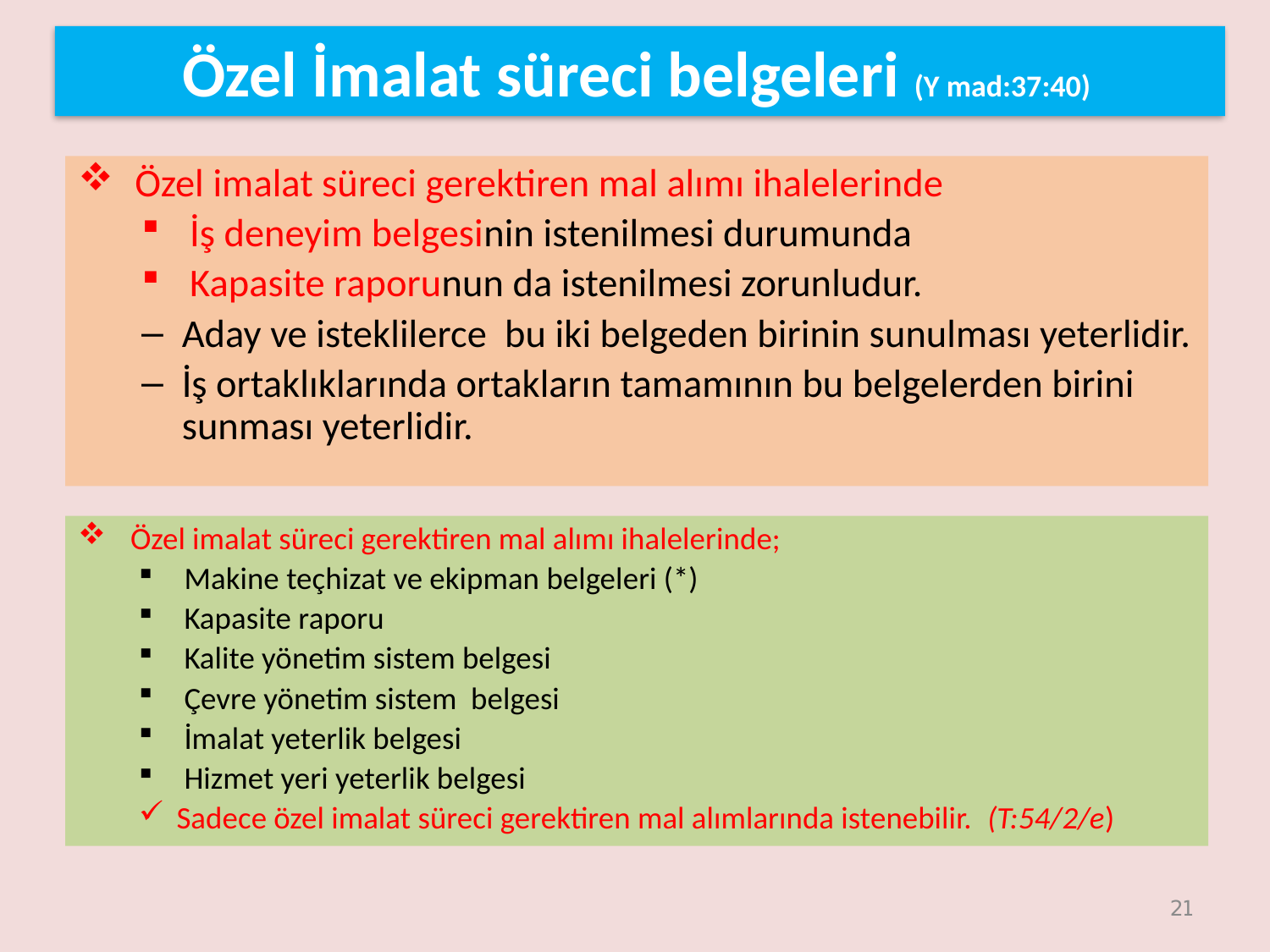

Özel İmalat süreci belgeleri (Y mad:37:40)
 Özel imalat süreci gerektiren mal alımı ihalelerinde
İş deneyim belgesinin istenilmesi durumunda
Kapasite raporunun da istenilmesi zorunludur.
Aday ve isteklilerce  bu iki belgeden birinin sunulması yeterlidir.
İş ortaklıklarında ortakların tamamının bu belgelerden birini  sunması yeterlidir.

 Özel imalat süreci gerektiren mal alımı ihalelerinde;
Makine teçhizat ve ekipman belgeleri (*)
Kapasite raporu
Kalite yönetim sistem belgesi
Çevre yönetim sistem  belgesi
İmalat yeterlik belgesi
Hizmet yeri yeterlik belgesi
Sadece özel imalat süreci gerektiren mal alımlarında istenebilir.  (T:54/2/e)

21